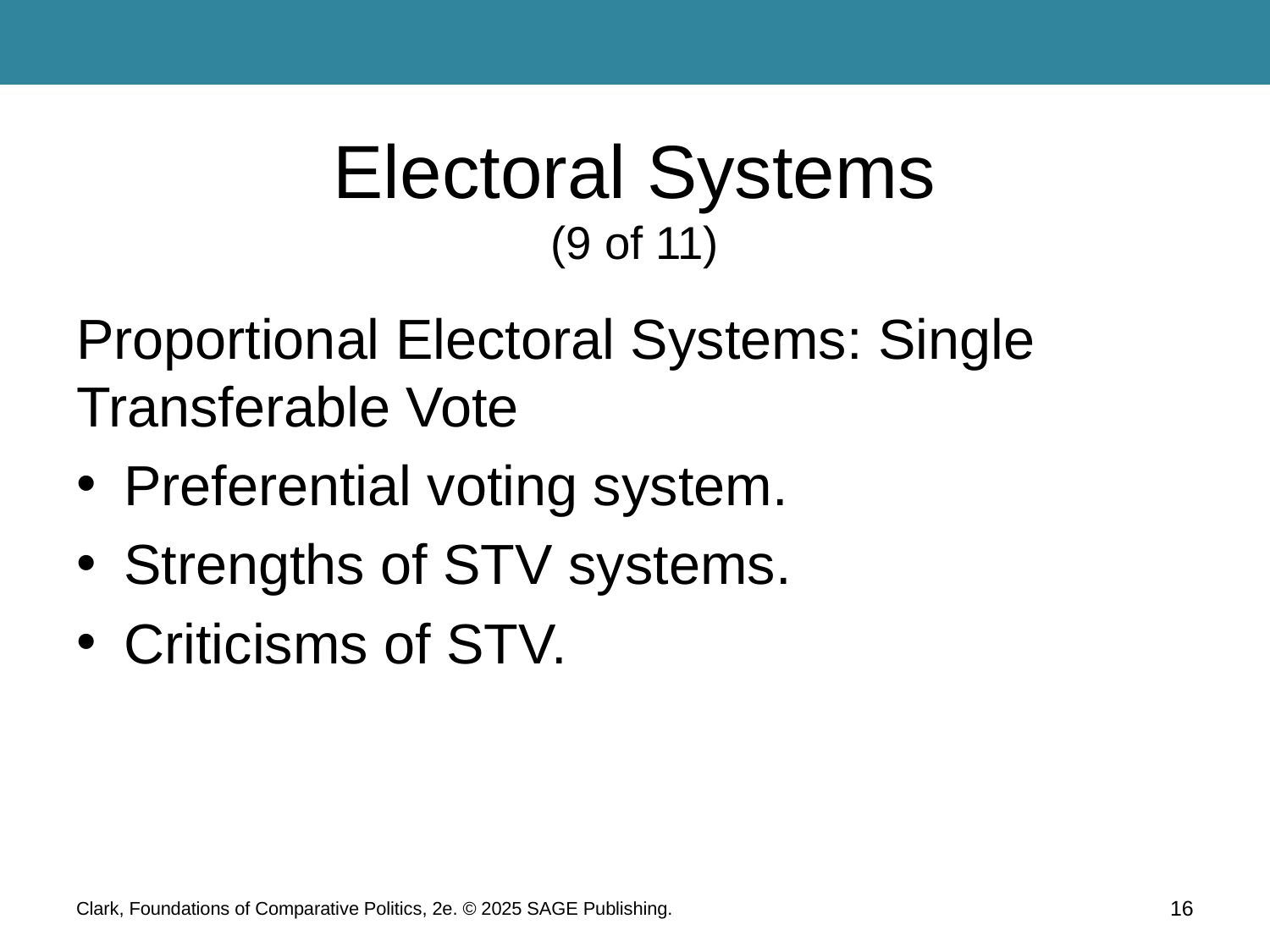

# Electoral Systems (9 of 11)
Proportional Electoral Systems: Single Transferable Vote
Preferential voting system.
Strengths of STV systems.
Criticisms of STV.
Clark, Foundations of Comparative Politics, 2e. © 2025 SAGE Publishing.
16